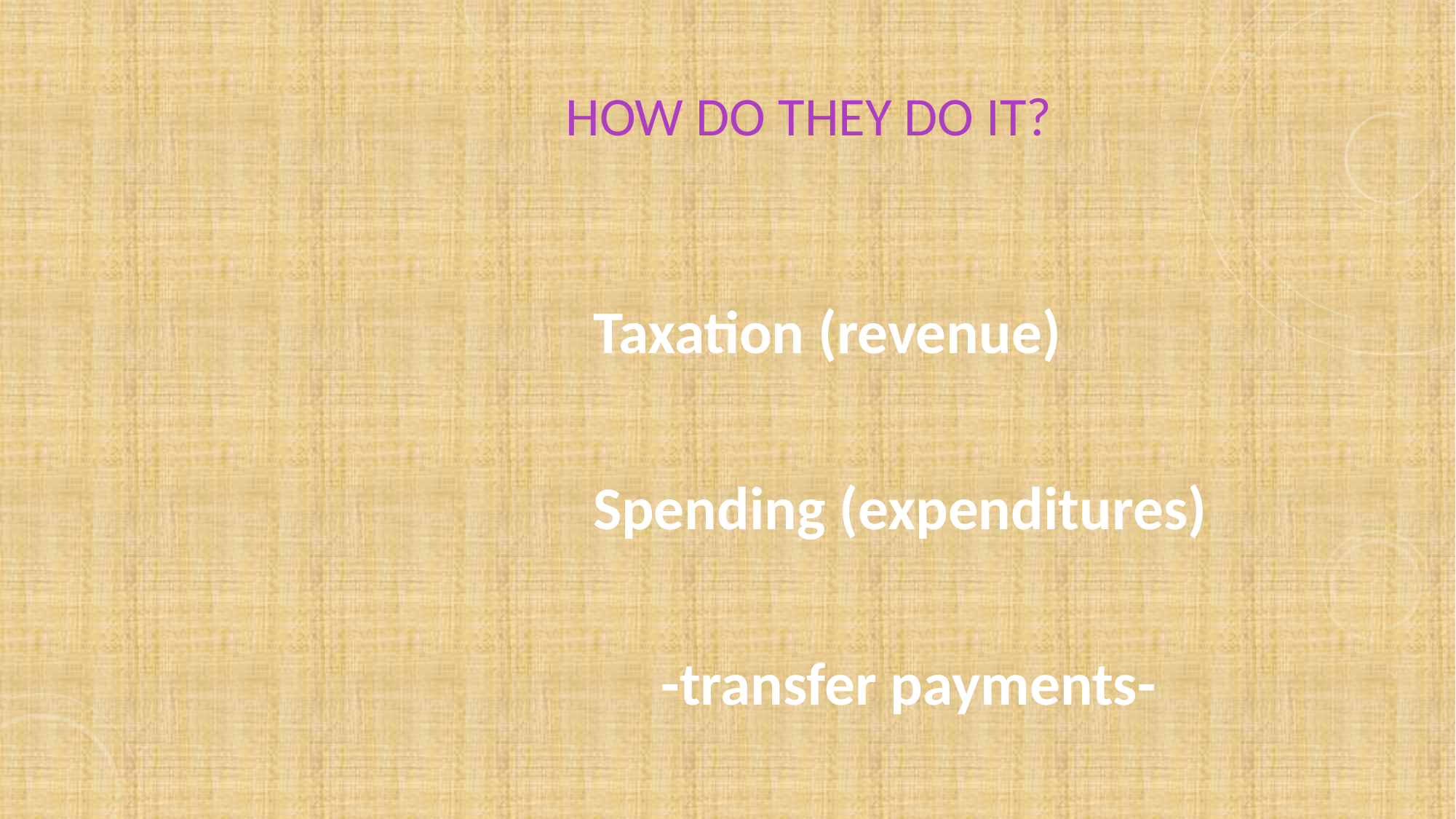

How do they do it?
Taxation (revenue)

Spending (expenditures)

     -transfer payments-